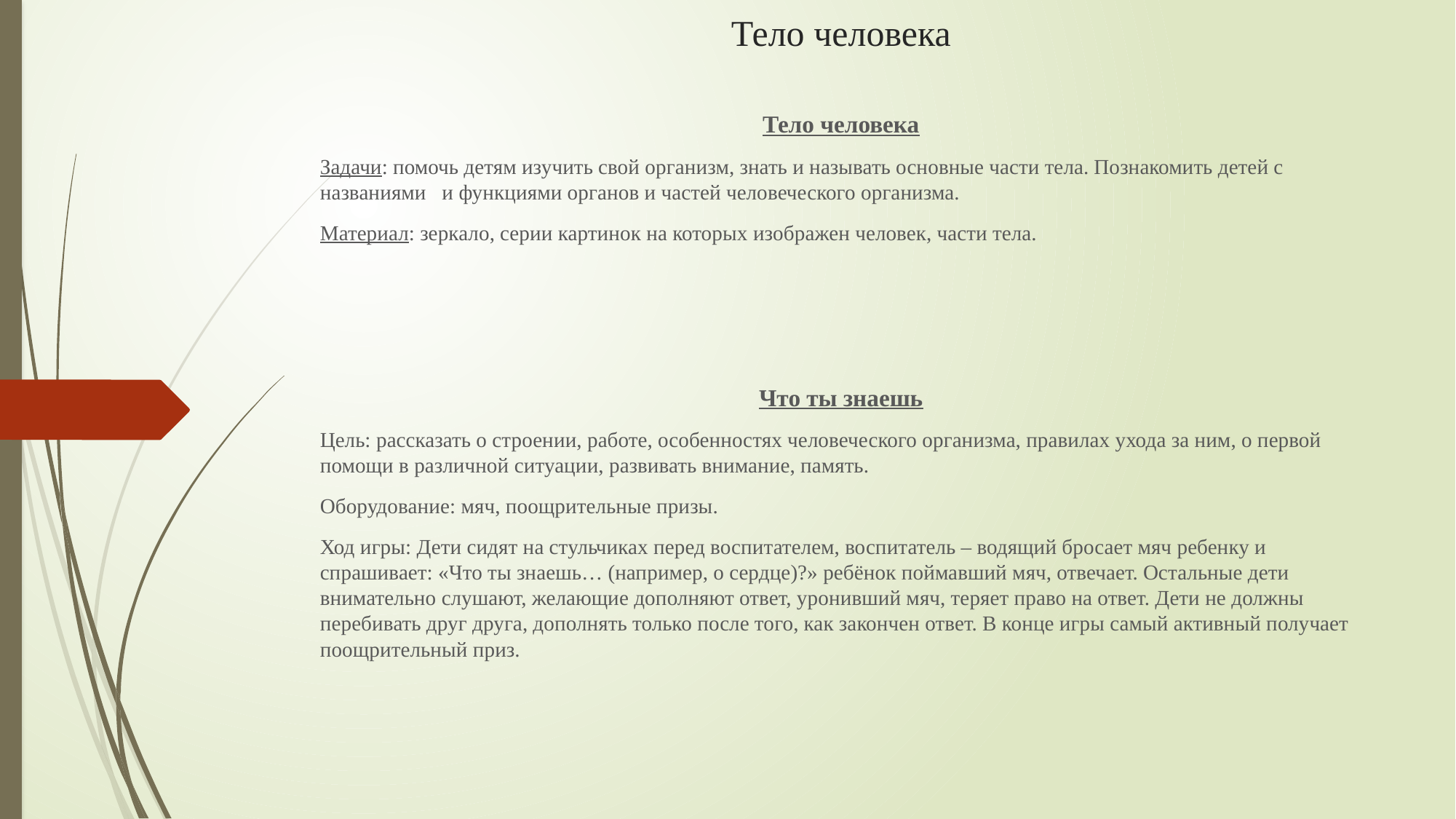

# Тело человека

Тело человека
Задачи: помочь детям изучить свой организм, знать и называть основные части тела. Познакомить детей с названиями   и функциями органов и частей человеческого организма.
Материал: зеркало, серии картинок на которых изображен человек, части тела.

Что ты знаешь
Цель: рассказать о строении, работе, особенностях человеческого организма, правилах ухода за ним, о первой помощи в различной ситуации, развивать внимание, память.
Оборудование: мяч, поощрительные призы.
Ход игры: Дети сидят на стульчиках перед воспитателем, воспитатель – водящий бросает мяч ребенку и спрашивает: «Что ты знаешь… (например, о сердце)?» ребёнок поймавший мяч, отвечает. Остальные дети внимательно слушают, желающие дополняют ответ, уронивший мяч, теряет право на ответ. Дети не должны перебивать друг друга, дополнять только после того, как закончен ответ. В конце игры самый активный получает поощрительный приз.